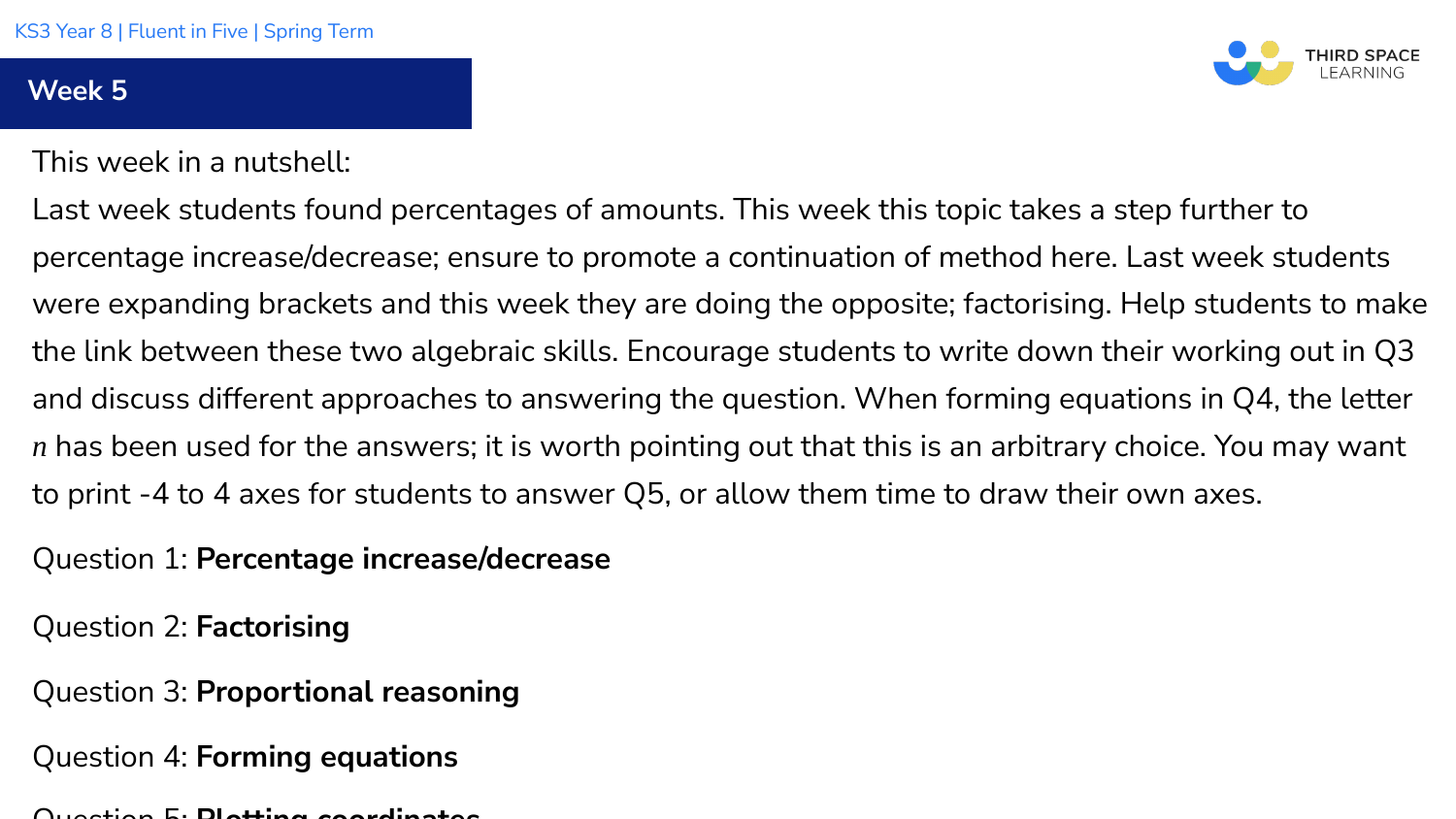

Week 5
| This week in a nutshell: Last week students found percentages of amounts. This week this topic takes a step further to percentage increase/decrease; ensure to promote a continuation of method here. Last week students were expanding brackets and this week they are doing the opposite; factorising. Help students to make the link between these two algebraic skills. Encourage students to write down their working out in Q3 and discuss different approaches to answering the question. When forming equations in Q4, the letter n has been used for the answers; it is worth pointing out that this is an arbitrary choice. You may want to print -4 to 4 axes for students to answer Q5, or allow them time to draw their own axes. |
| --- |
| Question 1: Percentage increase/decrease |
| Question 2: Factorising |
| Question 3: Proportional reasoning |
| Question 4: Forming equations |
| Question 5: Plotting coordinates |